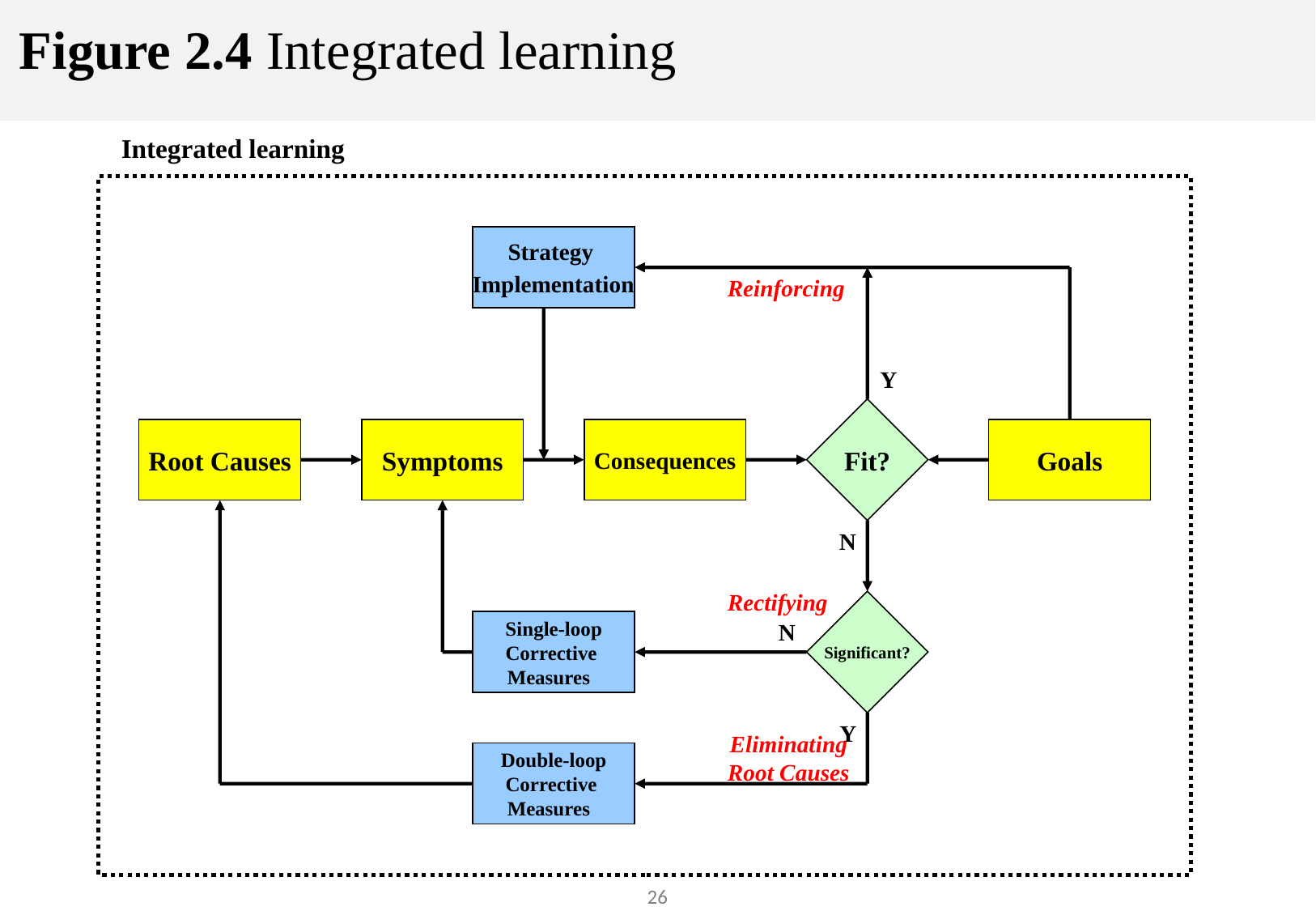

# Figure 2.4 Integrated learning
Integrated learning

Strategy
 Implementation

Reinforcing

Y
Fit?
Root Causes
Symptoms
Consequences
Goals

N

Rectifying
Significant?
Single-loop
Corrective
Measures
N

Y

Eliminating
Root Causes
Double-loop
Corrective
Measures